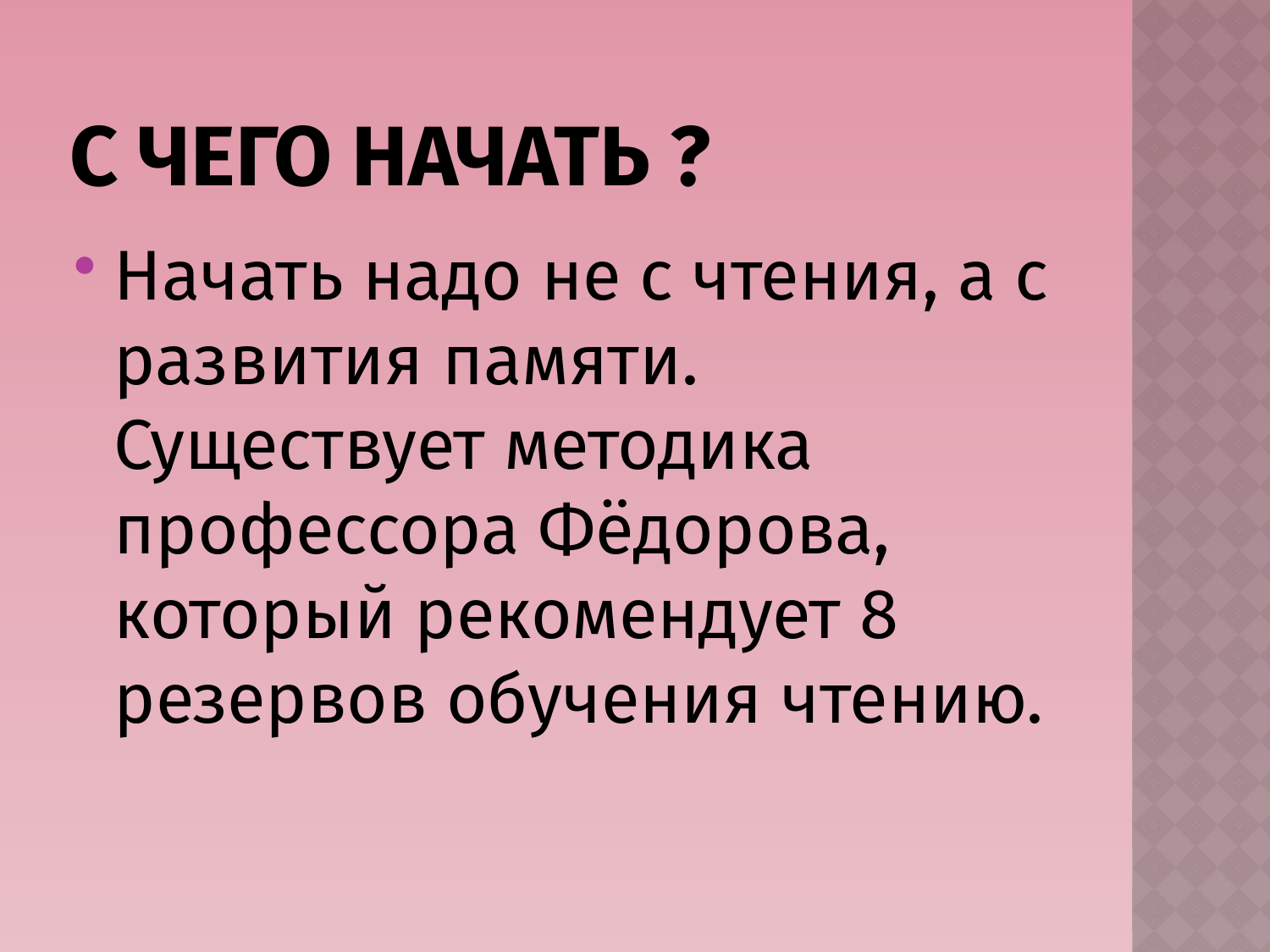

# С чего начать ?
Начать надо не с чтения, а с развития памяти. Существует методика профессора Фёдорова, который рекомендует 8 резервов обучения чтению.